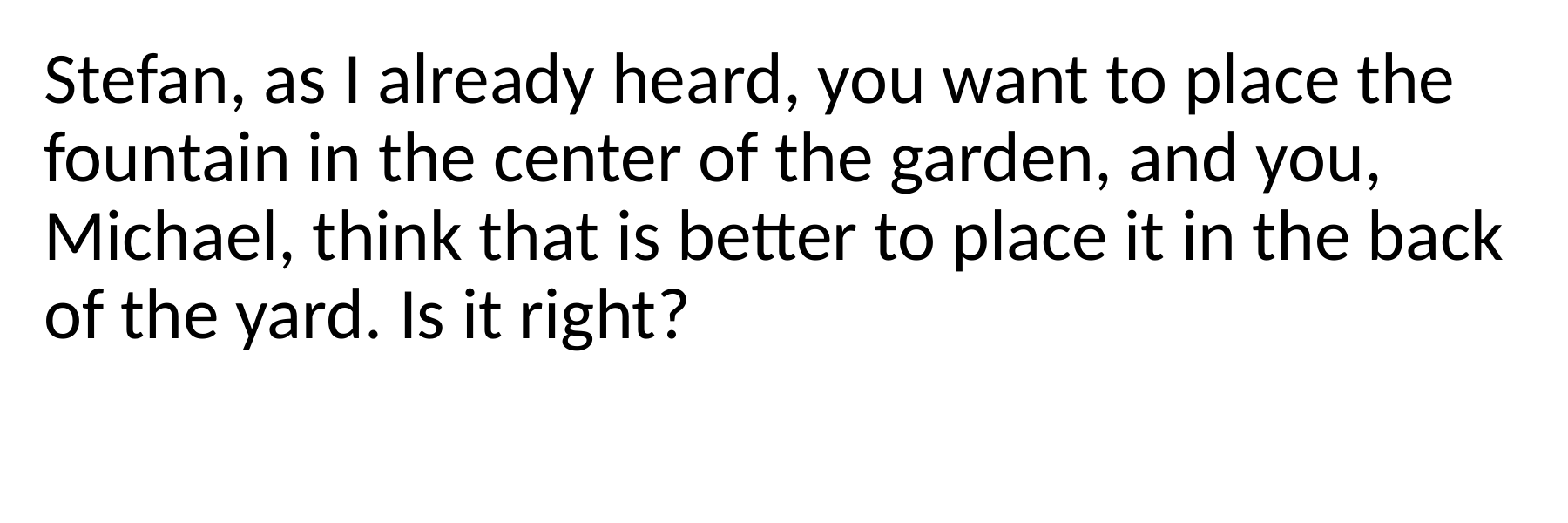

Stefan, as I already heard, you want to place the fountain in the center of the garden, and you, Michael, think that is better to place it in the back of the yard. Is it right?